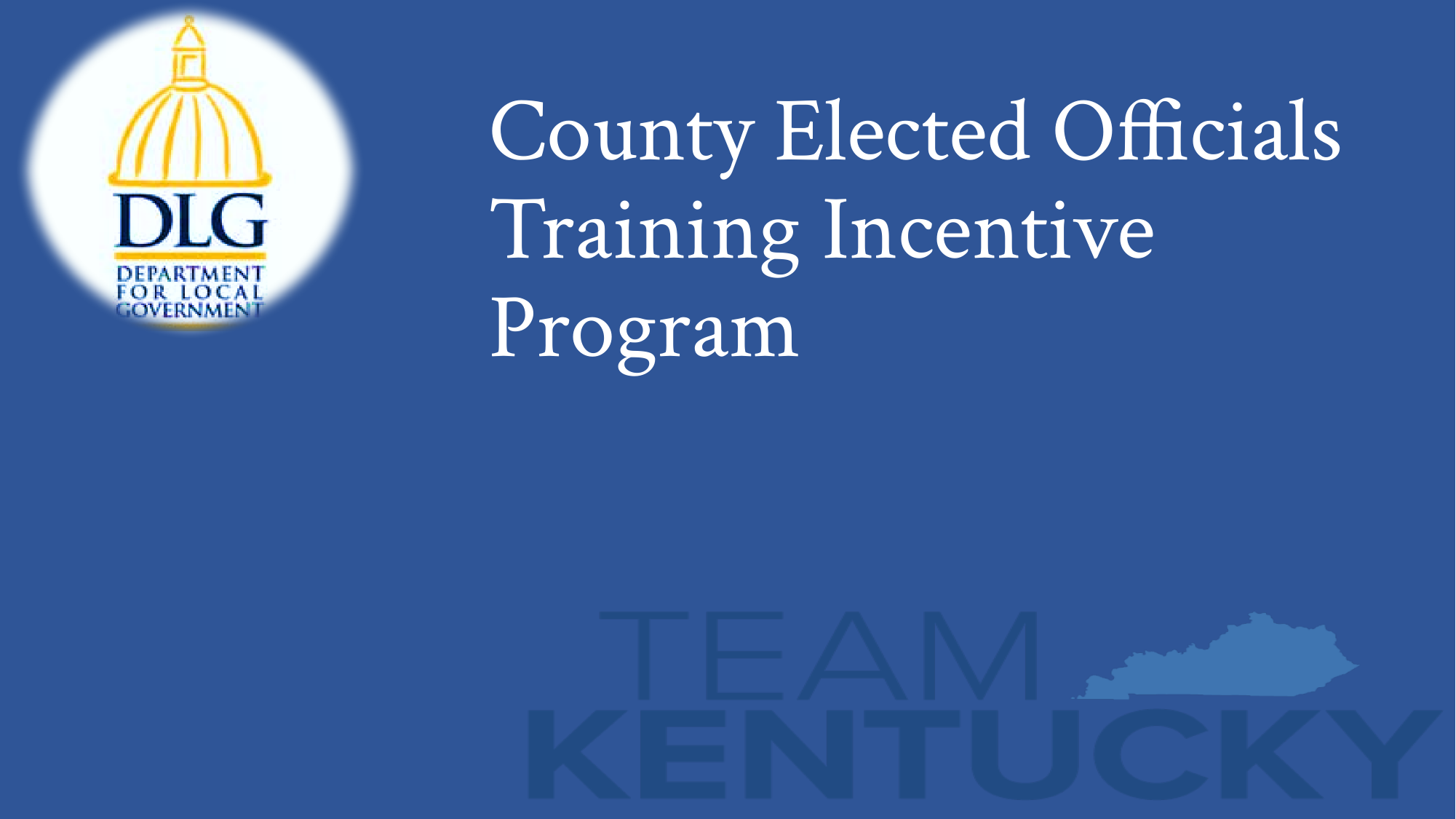

# County Elected Officials    Training Incentive Program